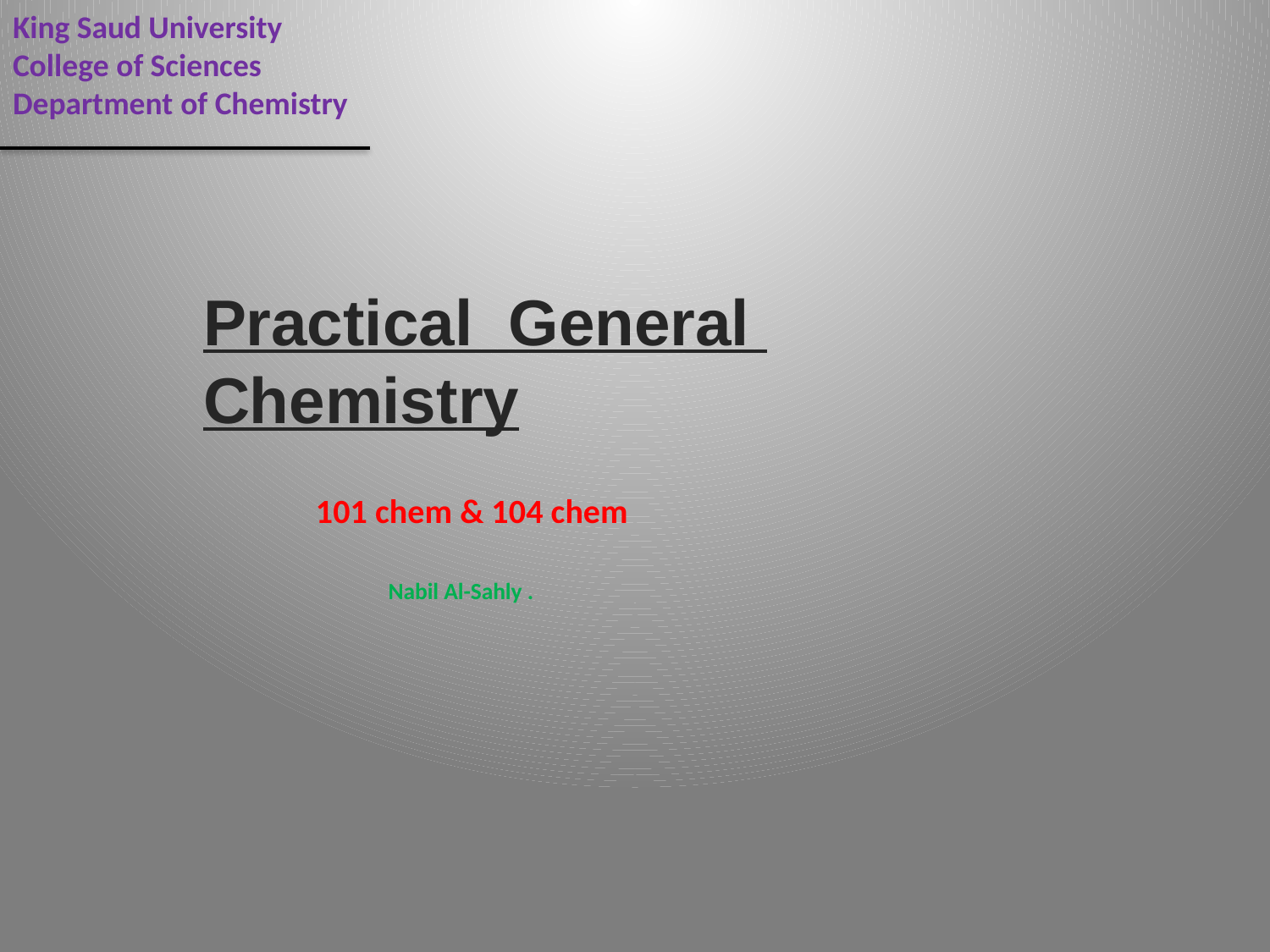

# King Saud University College of Sciences Department of Chemistry
Practical  General  Chemistry

                   101 chem & 104 chem

                                   Nabil Al-Sahly .